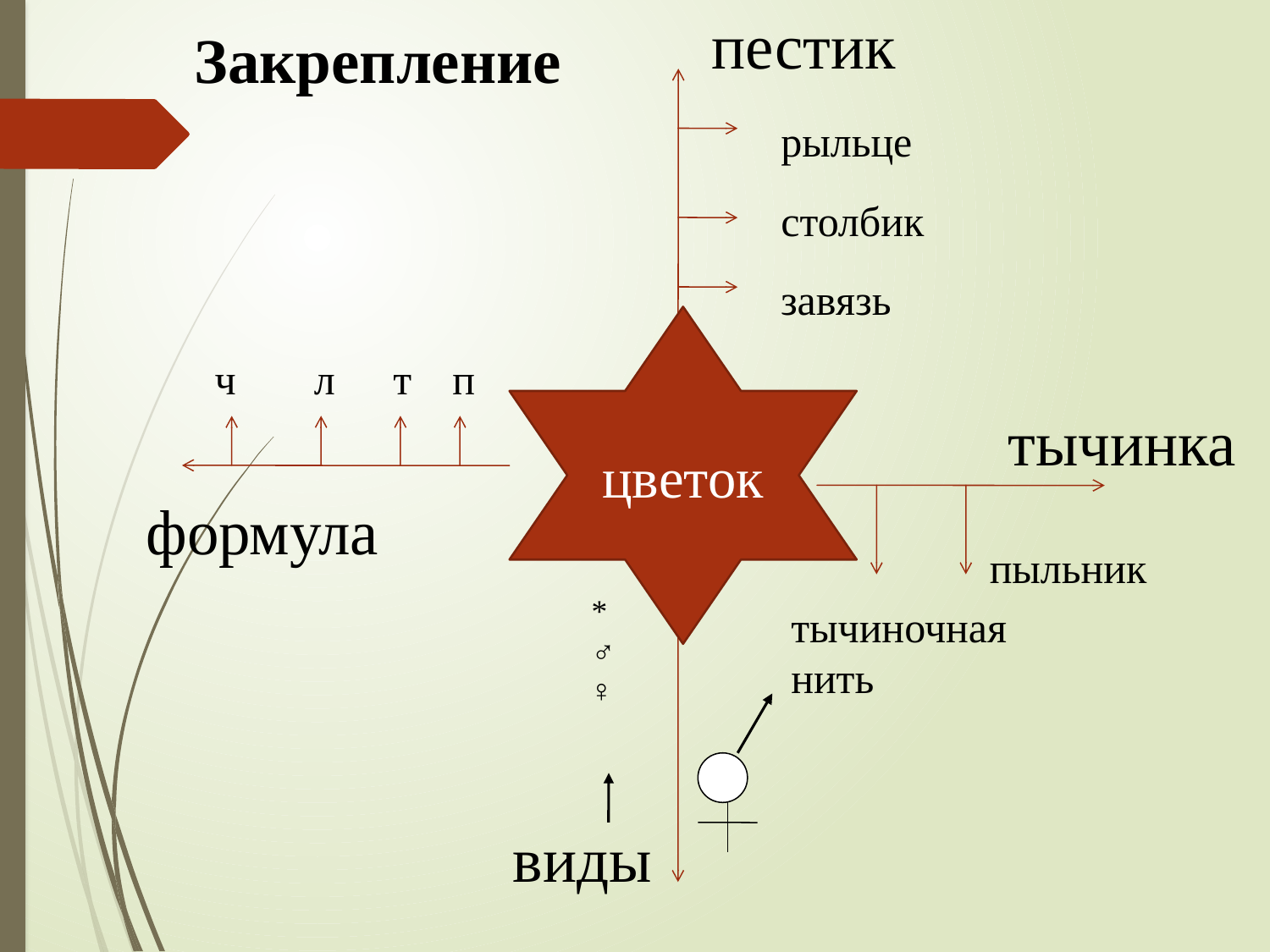

пестик
Закрепление
рыльце
столбик
завязь
цветок
ч
л
т
п
тычинка
формула
пыльник
*
тычиночная
нить
♂
 ♀

виды